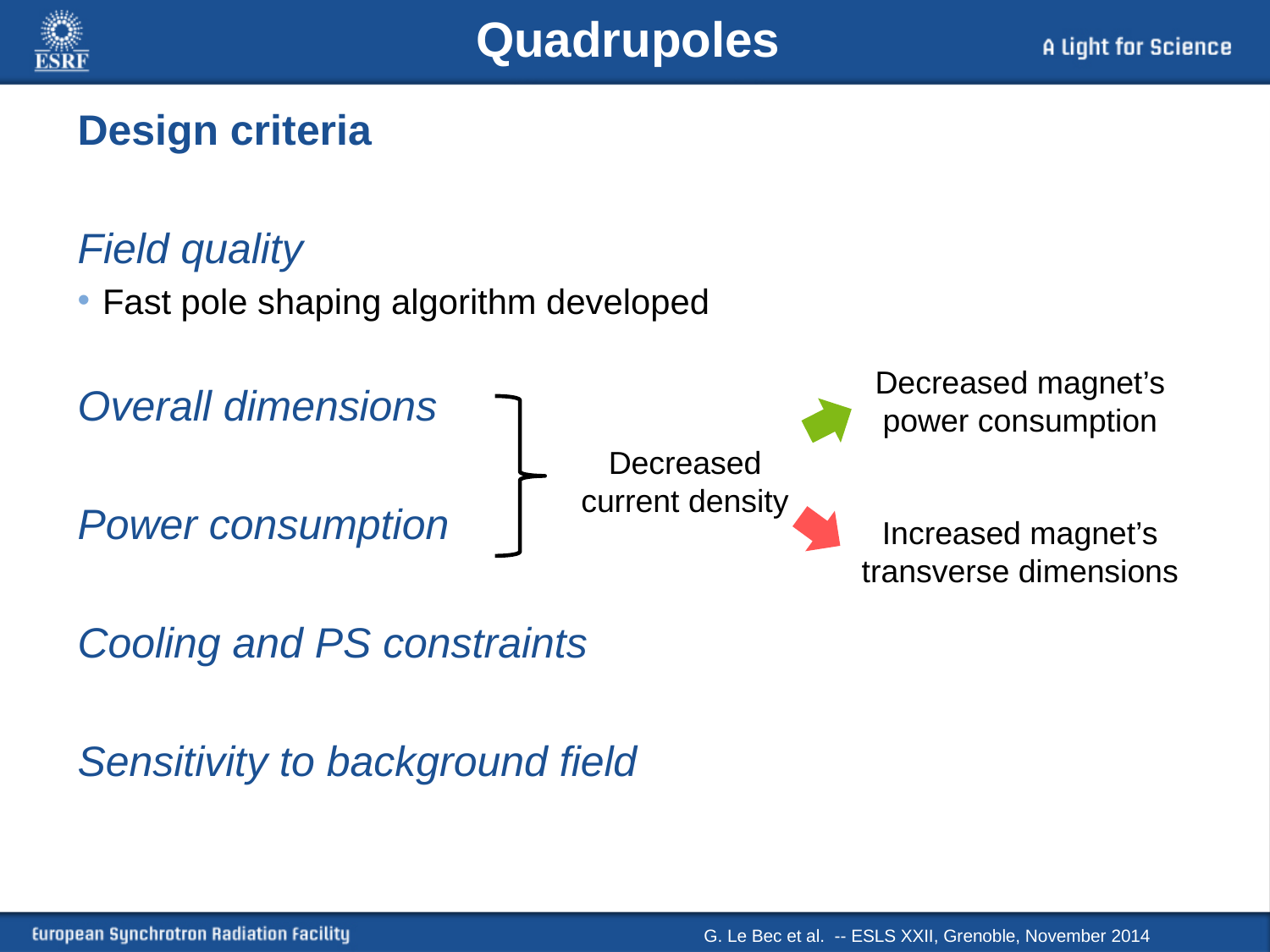

# Quadrupoles
Design criteria

Field quality
Fast pole shaping algorithm developed

Overall dimensions

Power consumption

Cooling and PS constraints

Sensitivity to background field

Decreased magnet’s power consumption

Decreased current density

Increased magnet’s transverse dimensions
G. Le Bec et al.  -- ESLS XXII, Grenoble, November 2014